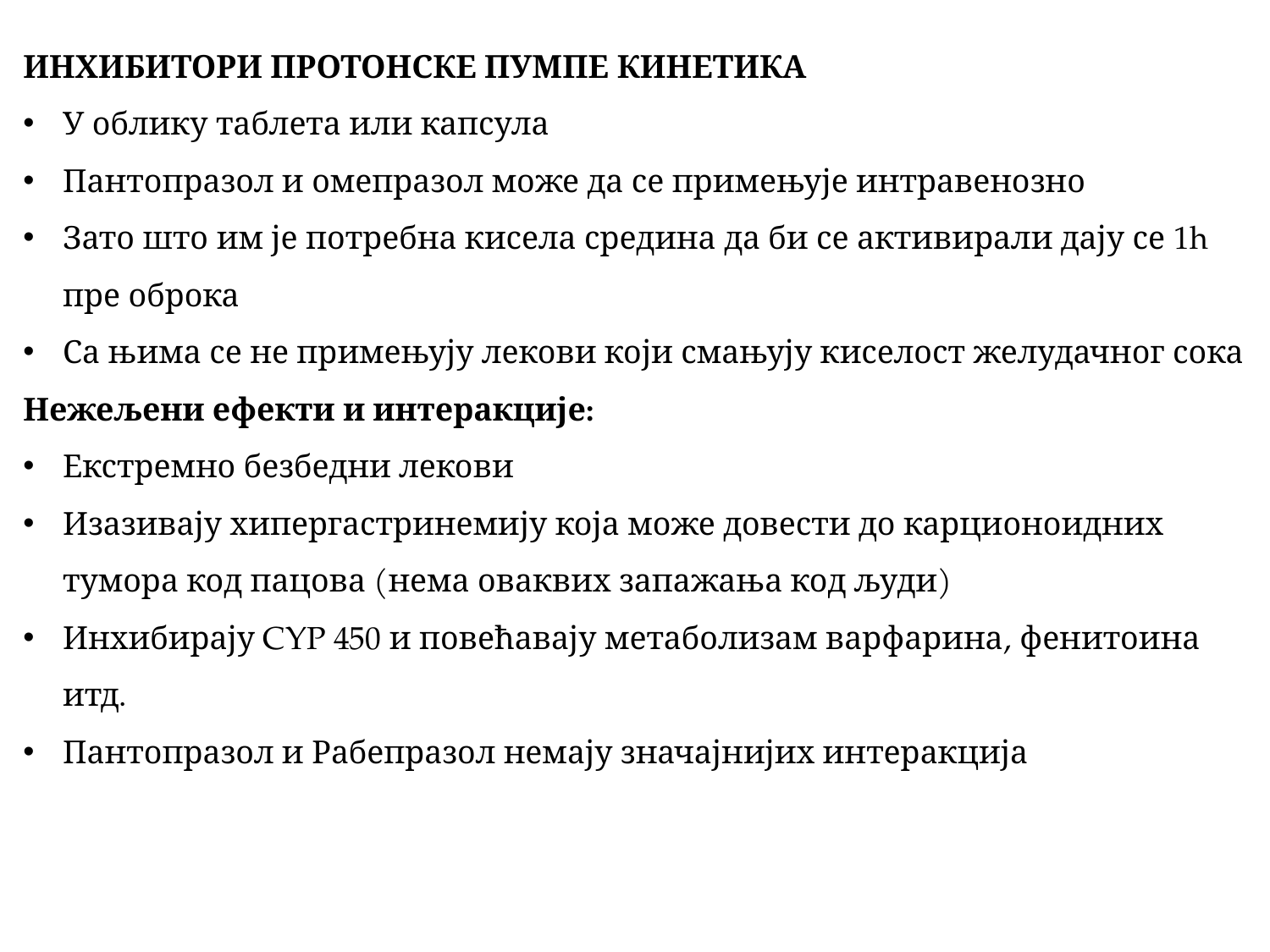

ИНХИБИТОРИ ПРОТОНСКЕ ПУМПЕ КИНЕТИКА
У облику таблета или капсула
Пантопразол и омепразол може да се примењује интравенозно
Зато што им је потребна кисела средина да би се активирали дају се 1h пре оброка
Са њима се не примењују лекови који смањују киселост желудачног сока
Нежељени ефекти и интеракције:
Екстремно безбедни лекови
Изазивају хипергастринемију која може довести до карционоидних тумора код пацова (нема оваквих запажања код људи)
Инхибирају CYP 450 и повећавају метаболизам варфарина, фенитоина итд.
Пантопразол и Рабепразол немају значајнијих интеракција